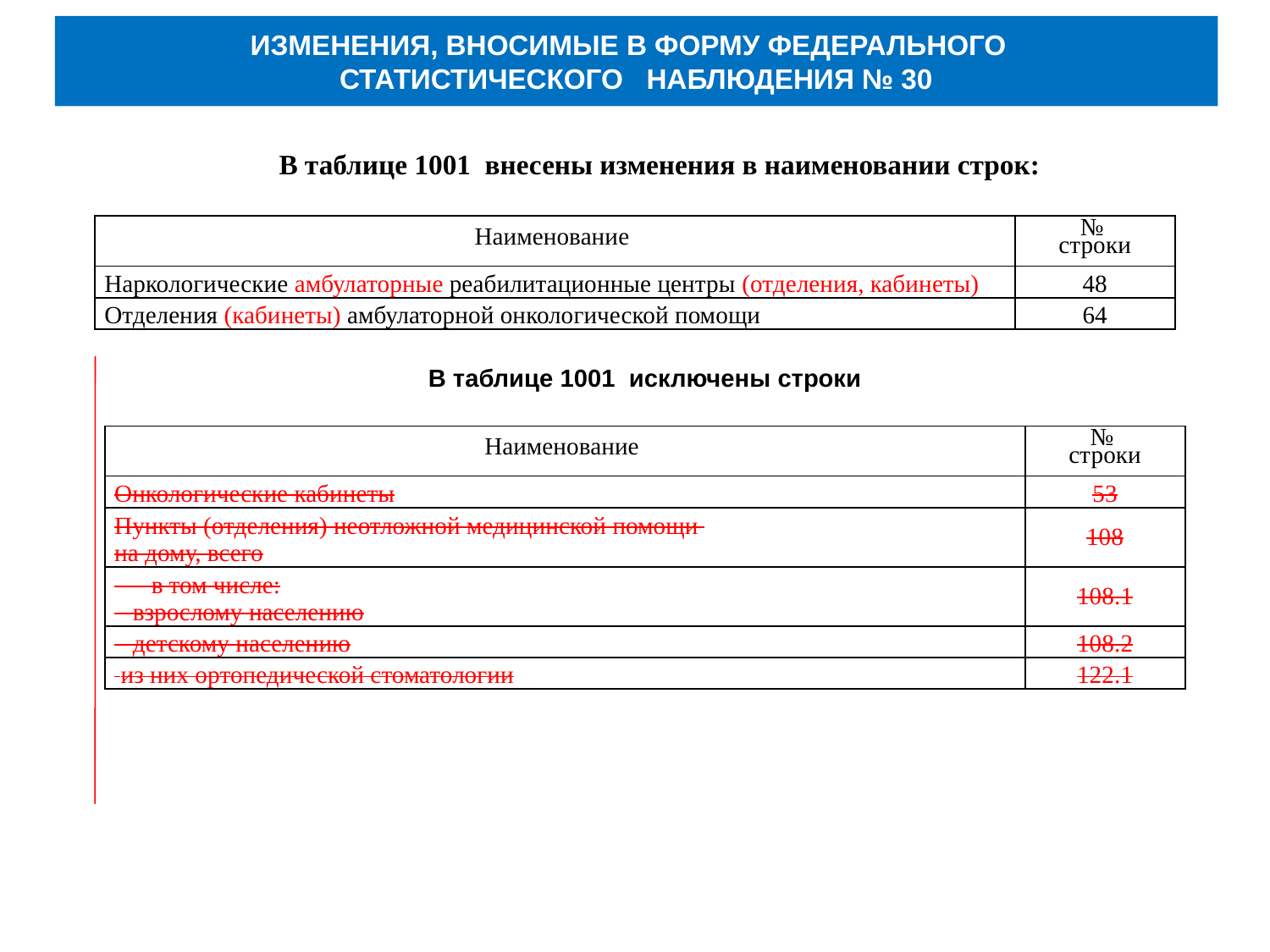

ИЗМЕНЕНИЯ, ВНОСИМЫЕ В ФОРМУ ФЕДЕРАЛЬНОГО
СТАТИСТИЧЕСКОГО   НАБЛЮДЕНИЯ № 30

В таблице 1001  внесены изменения в наименовании строк:

| Наименование | № строки |
| --- | --- |
| Наркологические амбулаторные реабилитационные центры (отделения, кабинеты) | 48 |
| Отделения (кабинеты) амбулаторной онкологической помощи | 64 |

В таблице 1001  исключены строки
| Наименование | № строки |
| --- | --- |
| Онкологические кабинеты | 53 |
| Пункты (отделения) неотложной медицинской помощи на дому, всего | 108 |
| в том числе: взрослому населению | 108.1 |
| детскому населению | 108.2 |
| из них ортопедической стоматологии | 122.1 |